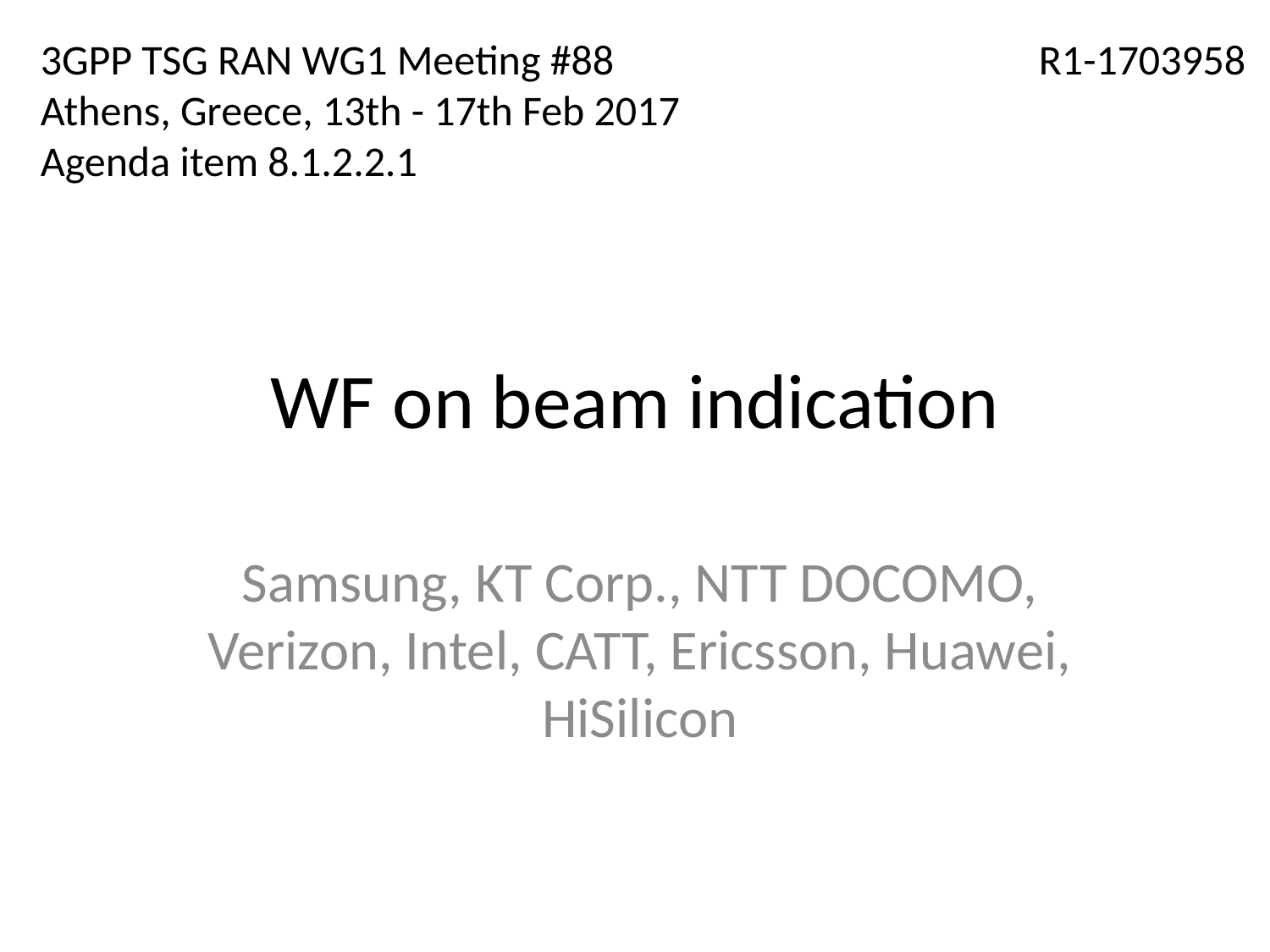

3GPP TSG RAN WG1 Meeting #88
Athens, Greece, 13th - 17th Feb 2017
Agenda item 8.1.2.2.1
R1-1703958
# WF on beam indication
Samsung, KT Corp., NTT DOCOMO, Verizon, Intel, CATT, Ericsson, Huawei, HiSilicon